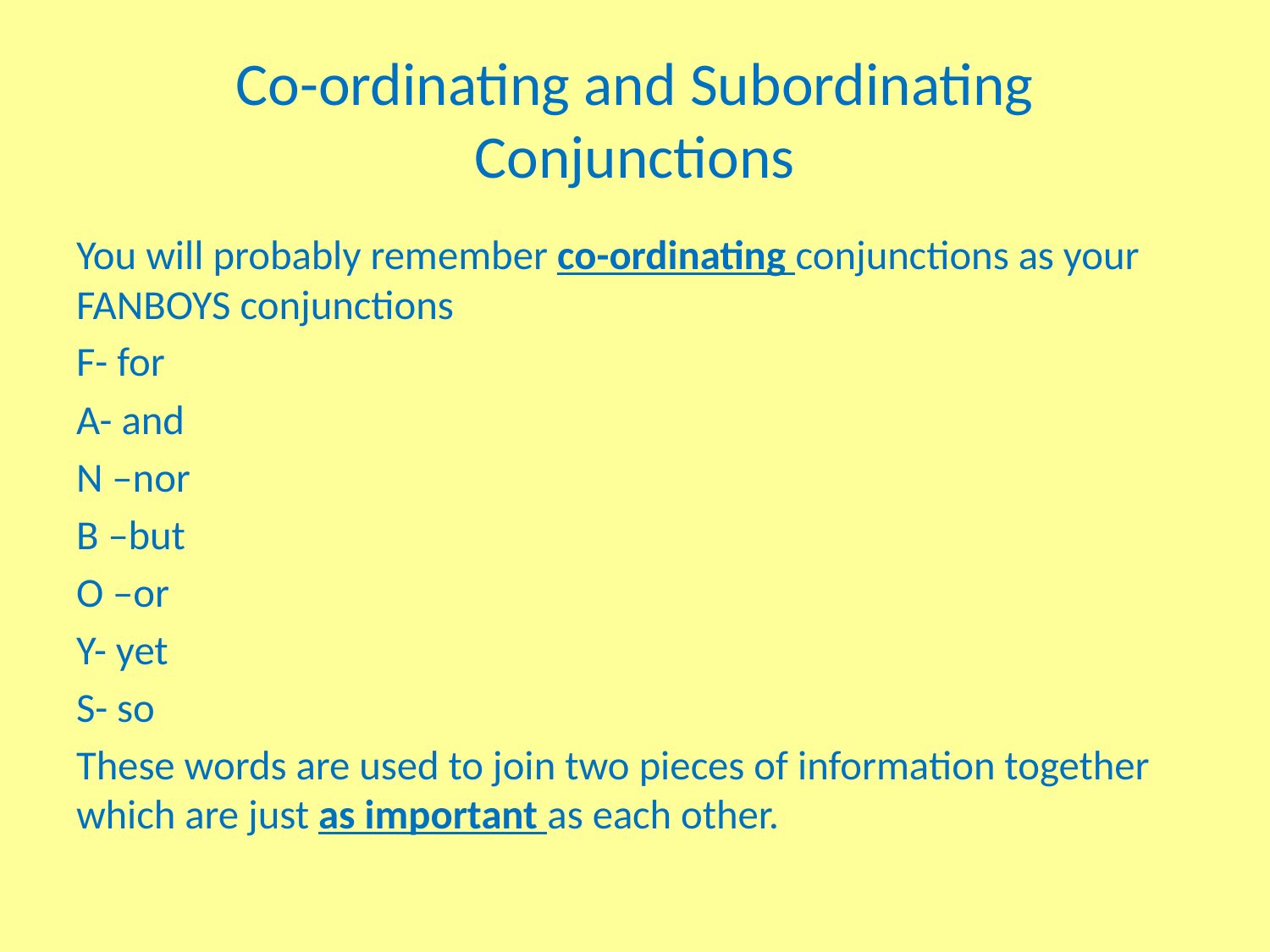

# Co-ordinating and Subordinating Conjunctions
You will probably remember co-ordinating conjunctions as your FANBOYS conjunctions
F- for
A- and
N –nor
B –but
O –or
Y- yet
S- so
These words are used to join two pieces of information together which are just as important as each other.